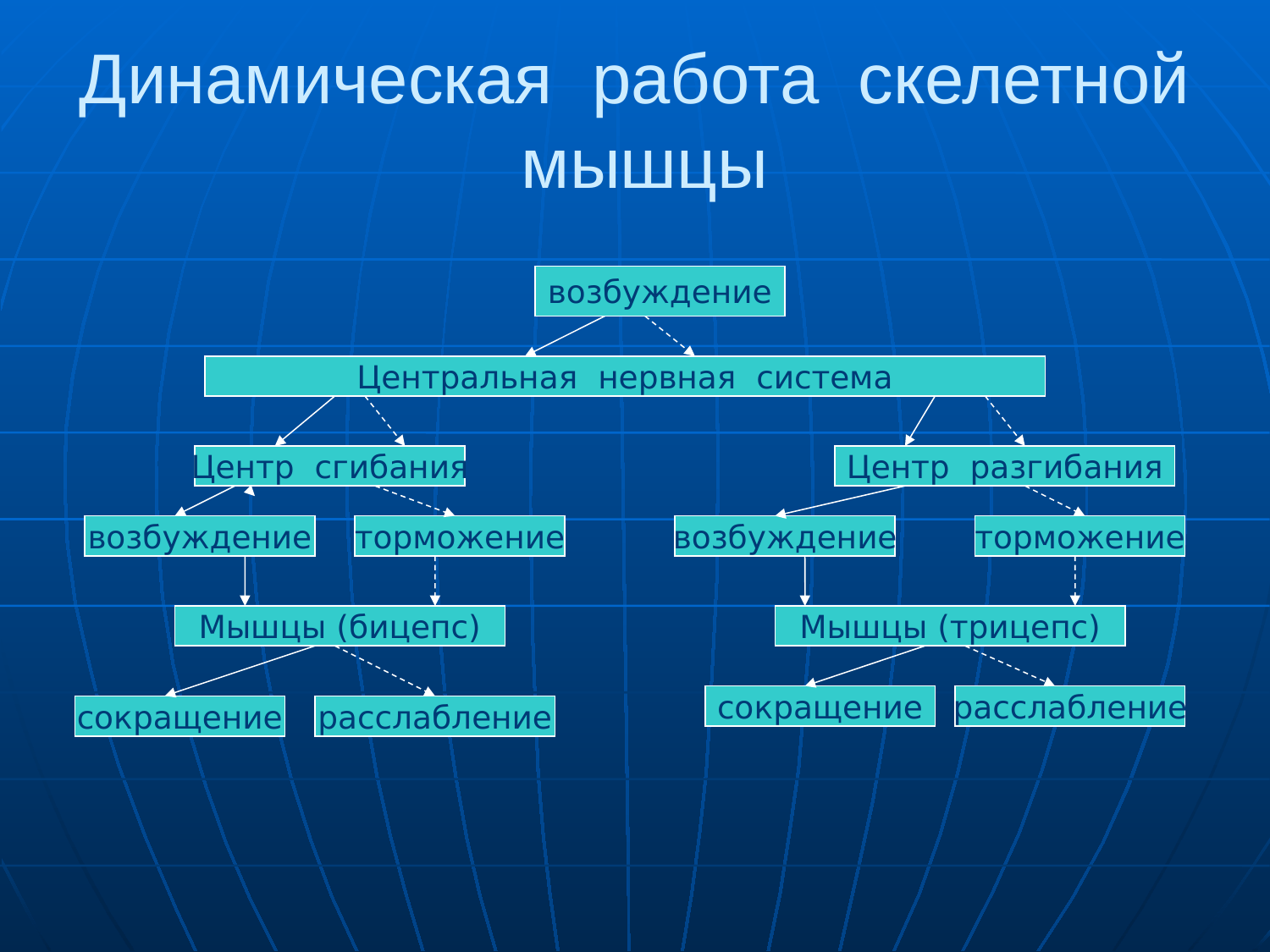

# Динамическая  работа  скелетной  мышцы

возбуждение
возбуждение

Центральная  нервная  система

Центр  сгибания
Центр  разгибания

возбуждение
торможение
возбуждение
торможение

Мышцы (бицепс)
Мышцы (трицепс)

сокращение
расслабление
сокращение
расслабление